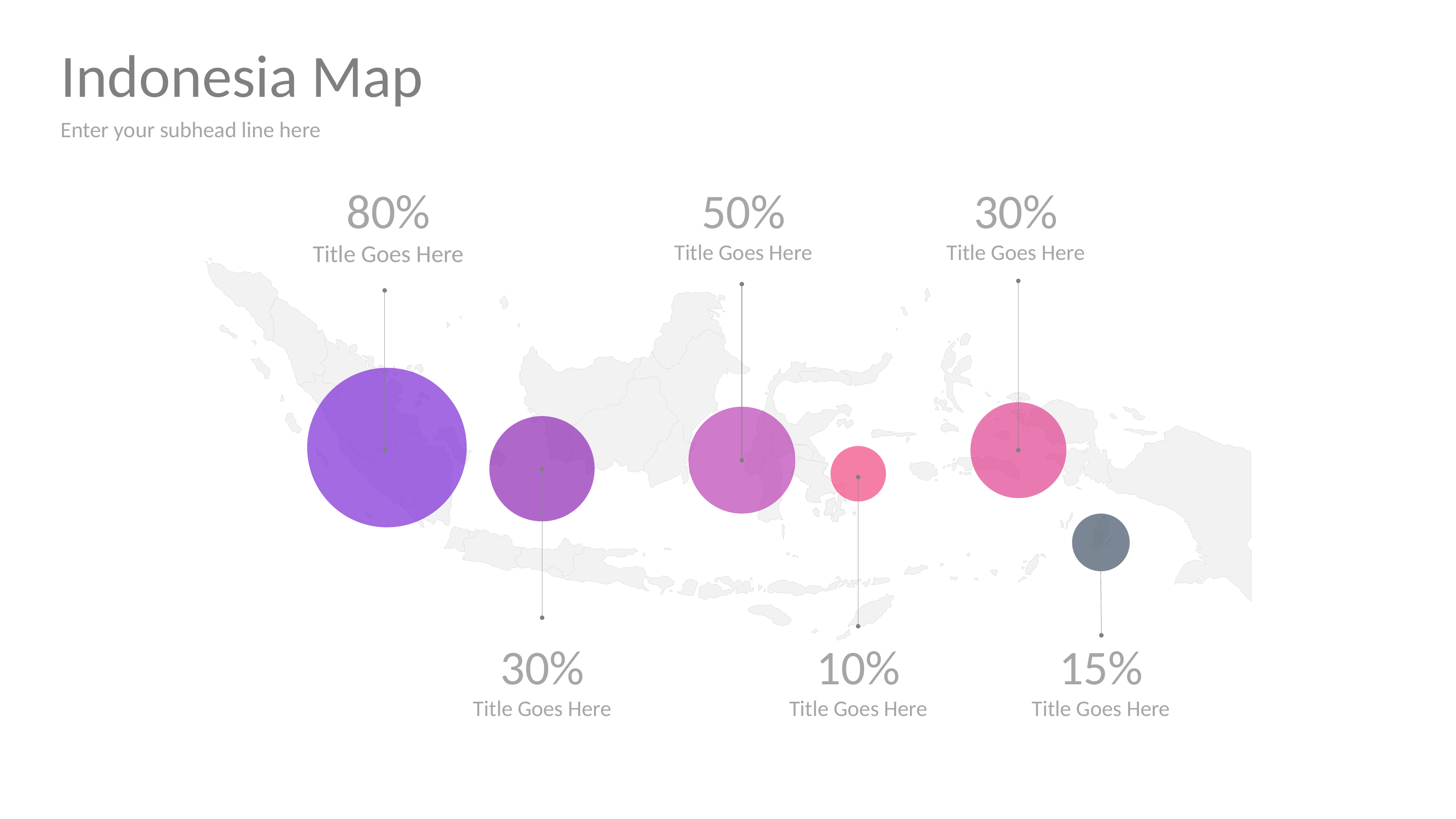

# Indonesia Map
Enter your subhead line here
80%
Title Goes Here
50%
Title Goes Here
30%
Title Goes Here

30%
Title Goes Here
10%
Title Goes Here
15%
Title Goes Here